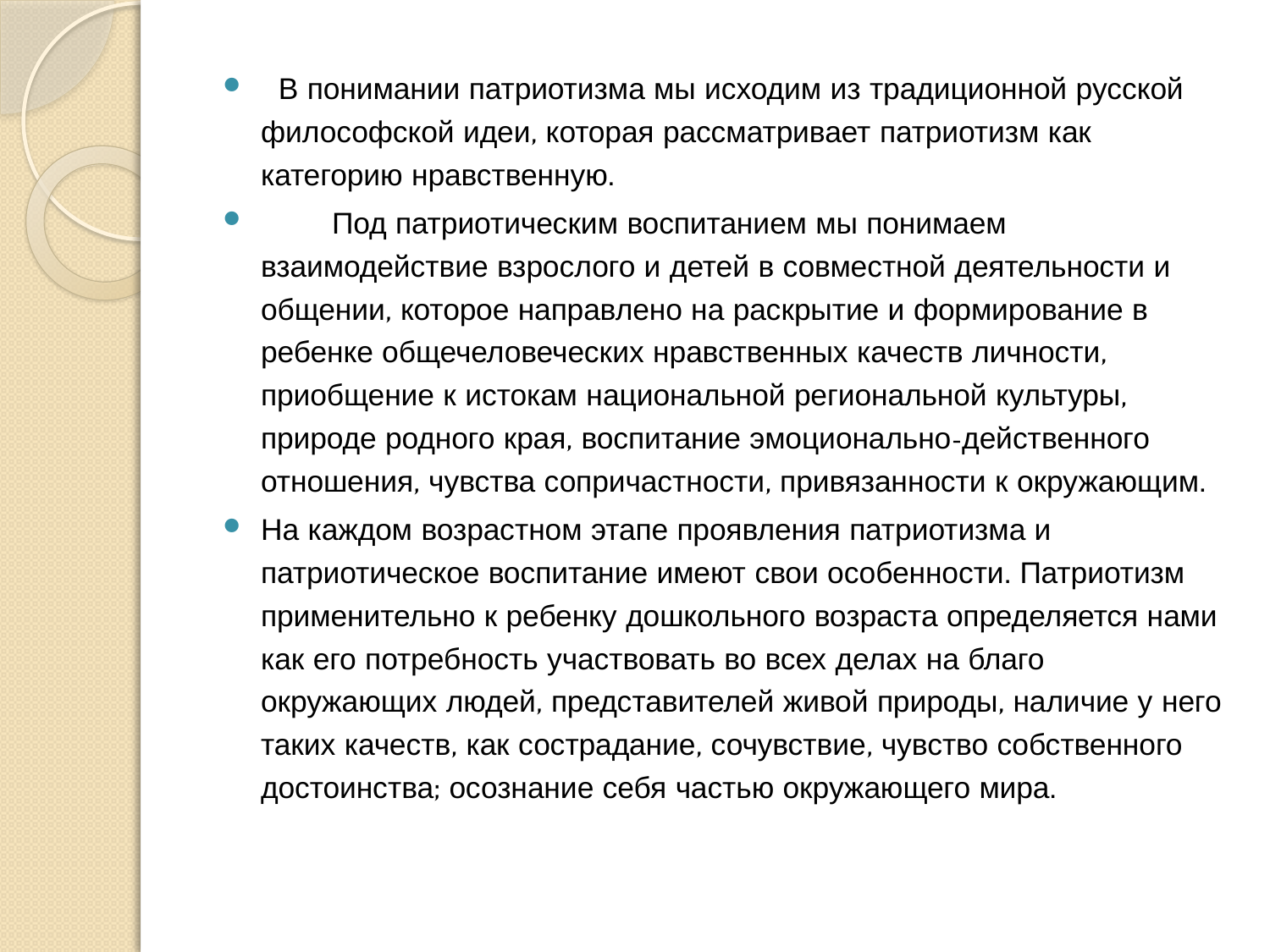

#
  В понимании патриотизма мы исходим из традиционной русской философской идеи, которая рассматривает патриотизм как категорию нравственную.
        Под патриотическим воспитанием мы понимаем взаимодействие взрослого и детей в совместной деятельности и общении, которое направлено на раскрытие и формирование в ребенке общечеловеческих нравственных качеств личности, приобщение к истокам национальной региональной культуры, природе родного края, воспитание эмоционально-действенного отношения, чувства сопричастности, привязанности к окружающим.
На каждом возрастном этапе проявления патриотизма и патриотическое воспитание имеют свои особенности. Патриотизм применительно к ребенку дошкольного возраста определяется нами как его потребность участвовать во всех делах на благо окружающих людей, представителей живой природы, наличие у него таких качеств, как сострадание, сочувствие, чувство собственного достоинства; осознание себя частью окружающего мира.